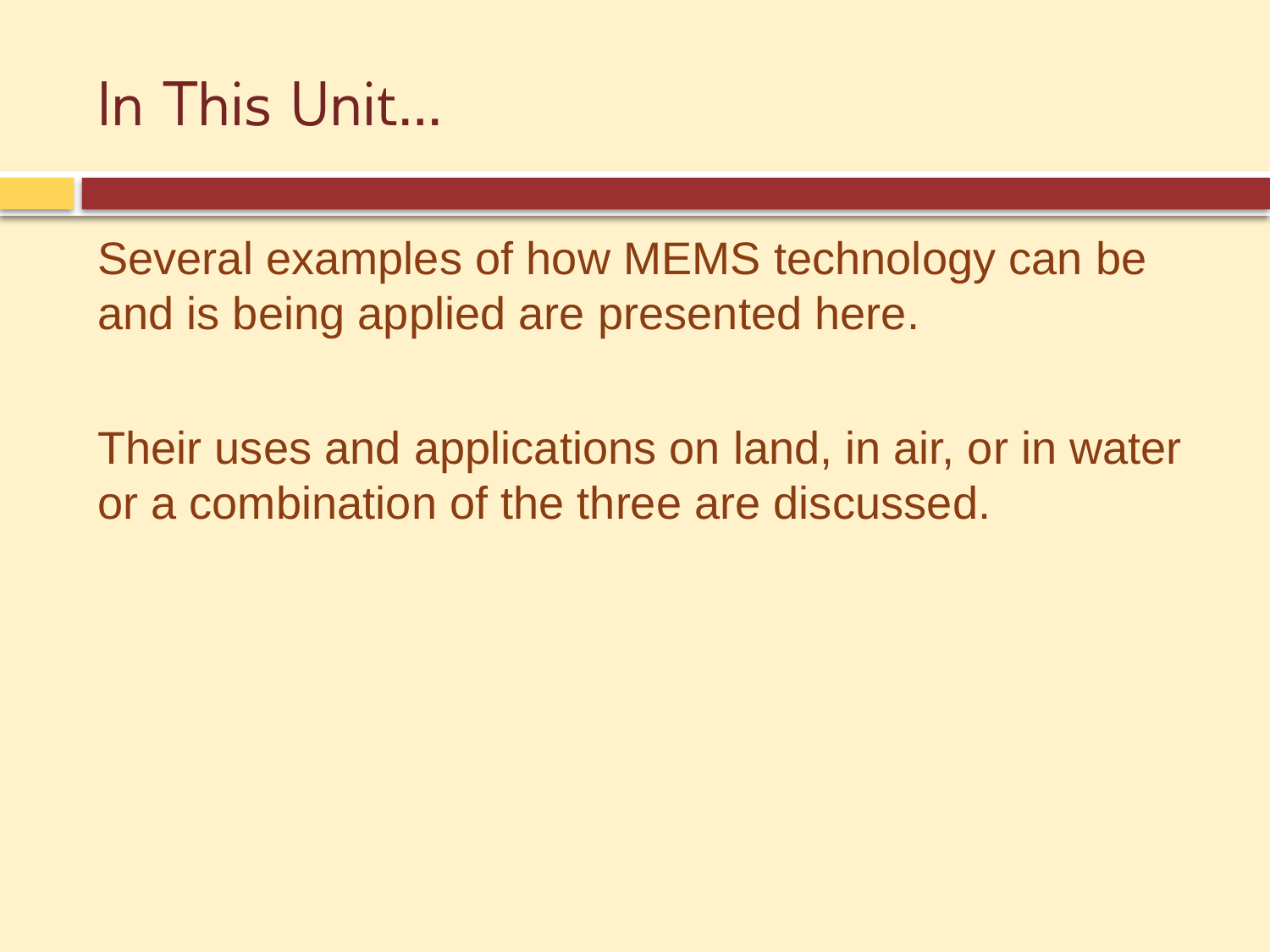

# In This Unit…
Several examples of how MEMS technology can be and is being applied are presented here.

Their uses and applications on land, in air, or in water or a combination of the three are discussed.